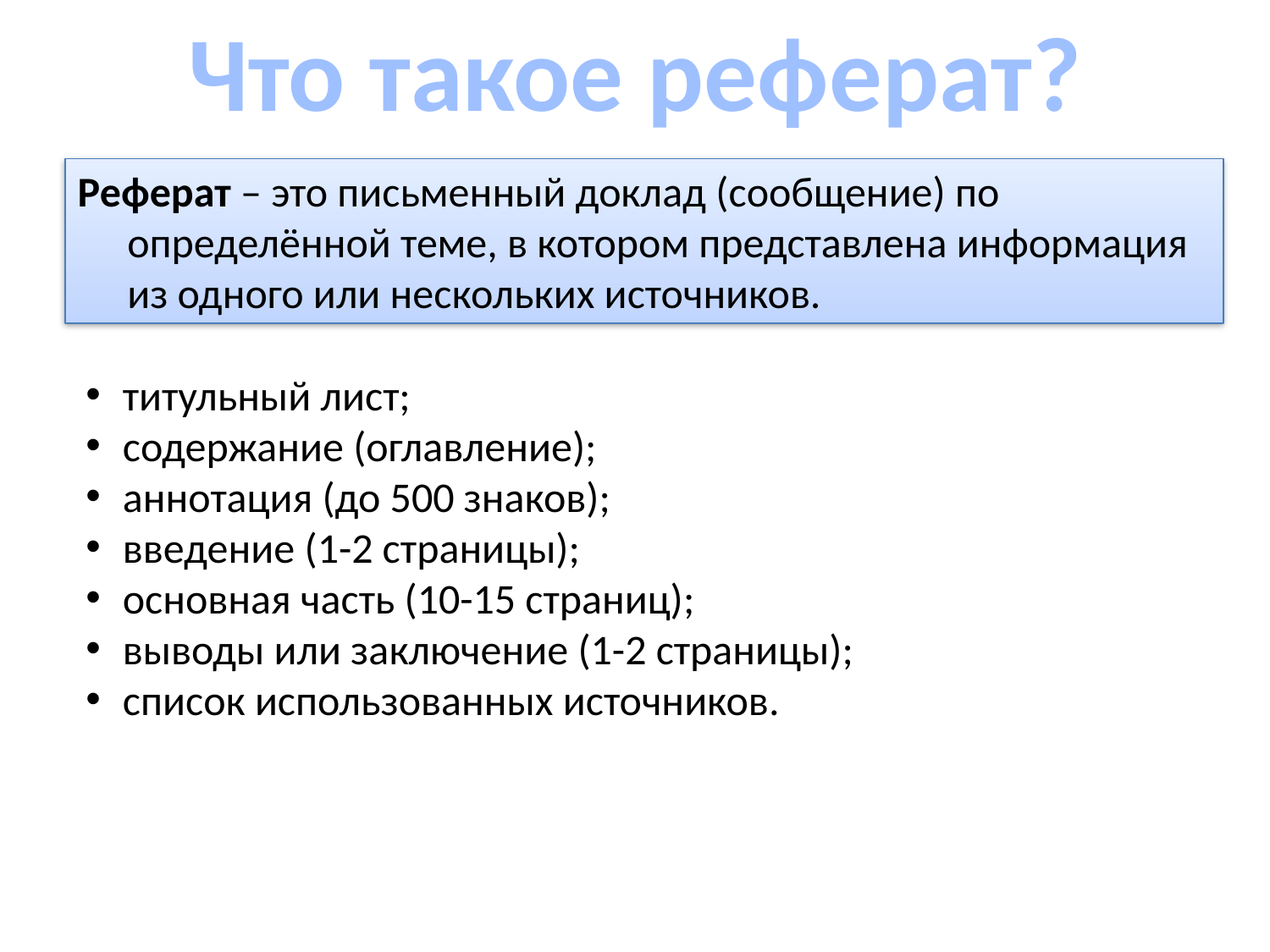

Что такое реферат?
Реферат – это письменный доклад (сообщение) по определённой теме, в котором представлена информация из одного или нескольких источников.
титульный лист;
содержание (оглавление);
аннотация (до 500 знаков);
введение (1-2 страницы);
основная часть (10-15 страниц);
выводы или заключение (1-2 страницы);
список использованных источников.